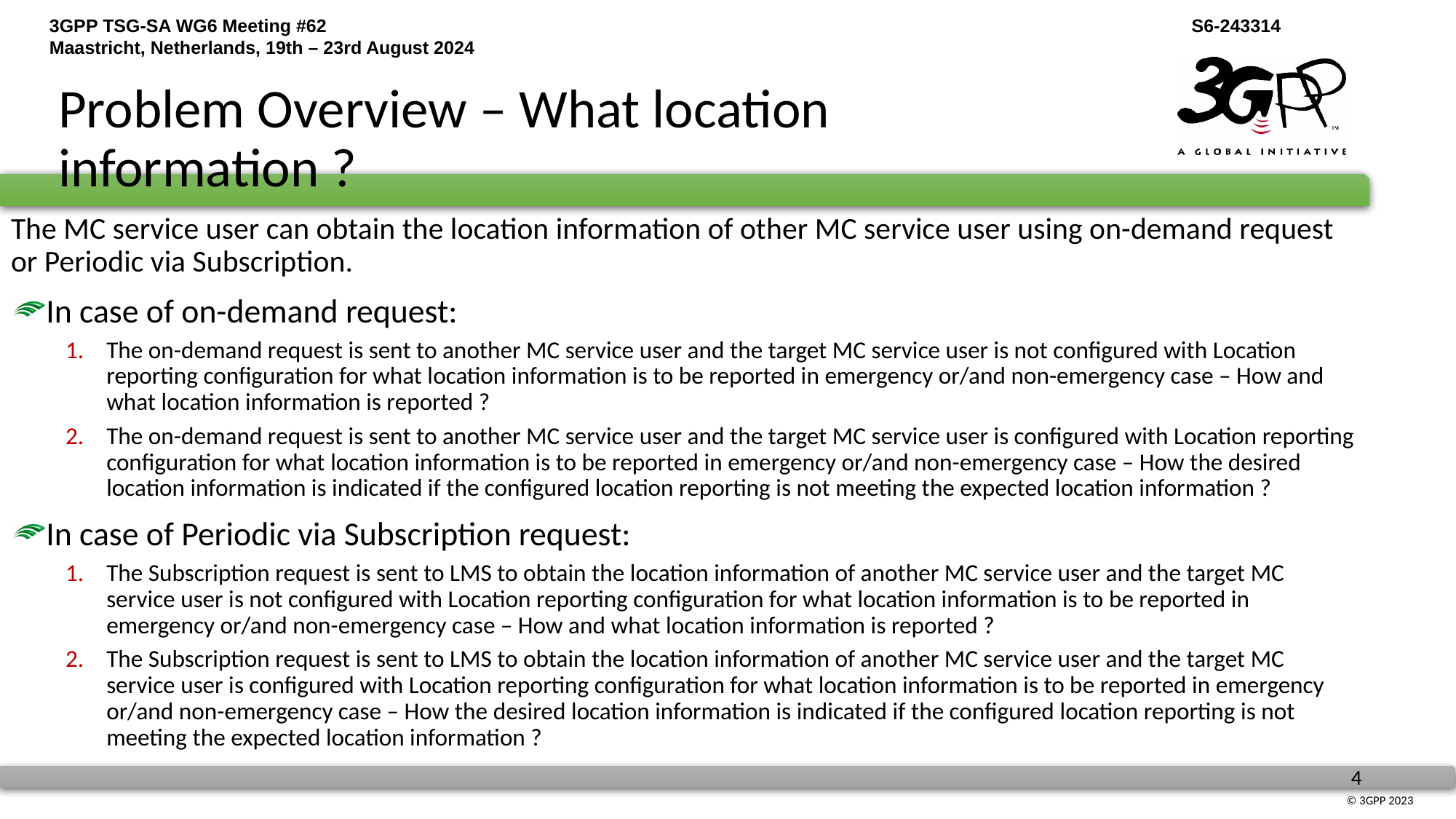

# Problem Overview – What location information ?
The MC service user can obtain the location information of other MC service user using on-demand request or Periodic via Subscription.
In case of on-demand request:
The on-demand request is sent to another MC service user and the target MC service user is not configured with Location reporting configuration for what location information is to be reported in emergency or/and non-emergency case – How and what location information is reported ?
The on-demand request is sent to another MC service user and the target MC service user is configured with Location reporting configuration for what location information is to be reported in emergency or/and non-emergency case – How the desired location information is indicated if the configured location reporting is not meeting the expected location information ?
In case of Periodic via Subscription request:
The Subscription request is sent to LMS to obtain the location information of another MC service user and the target MC service user is not configured with Location reporting configuration for what location information is to be reported in emergency or/and non-emergency case – How and what location information is reported ?
The Subscription request is sent to LMS to obtain the location information of another MC service user and the target MC service user is configured with Location reporting configuration for what location information is to be reported in emergency or/and non-emergency case – How the desired location information is indicated if the configured location reporting is not meeting the expected location information ?